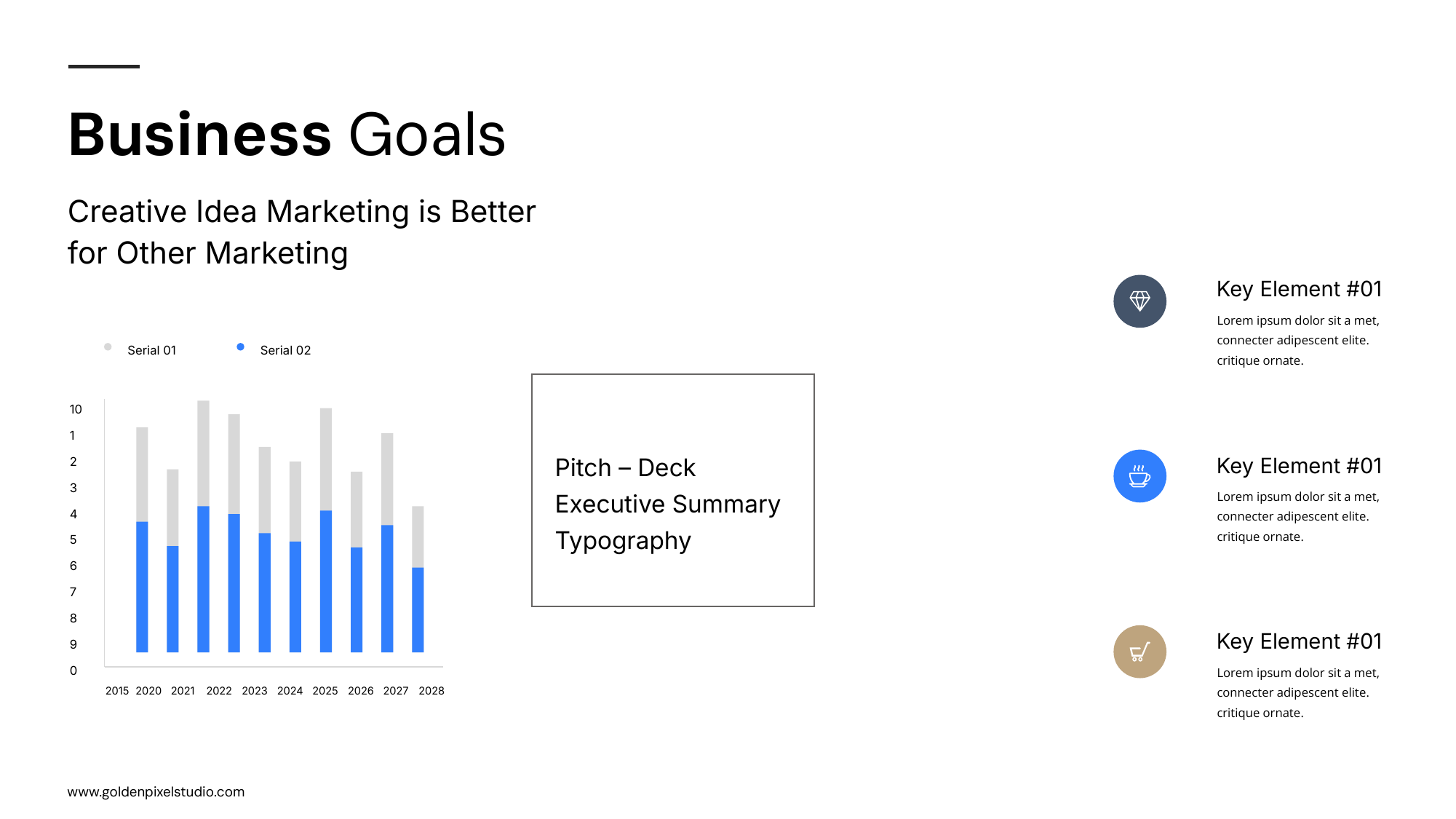

Business Goals
Creative Idea Marketing is Better for Other Marketing

Key Element #01

Lorem ipsum dolor sit a met, connecter adipescent elite. critique ornate.
Serial 01
Serial 02

10

1

Key Element #01
Pitch – Deck Executive Summary Typography

2

3
Lorem ipsum dolor sit a met, connecter adipescent elite. critique ornate.
4

5

6

7
8
Key Element #01

9

Lorem ipsum dolor sit a met, connecter adipescent elite. critique ornate.
0
2015
2020
2021
2022
2023
2024
2025
2026
2027
2028
www.goldenpixelstudio.com